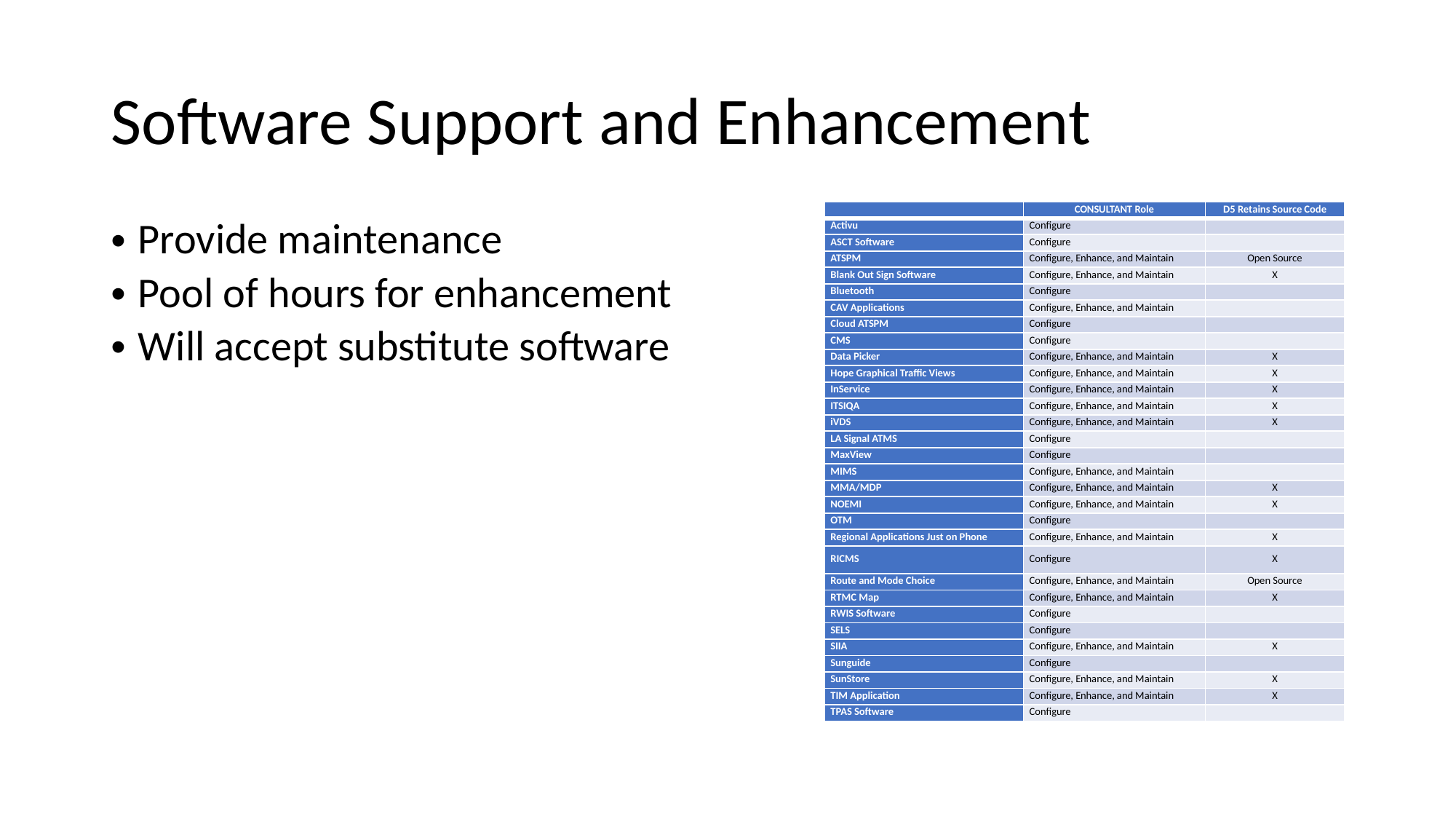

# Software Support and Enhancement
|  | CONSULTANT Role | D5 Retains Source Code |
| --- | --- | --- |
| Activu | Configure |  |
| ASCT Software | Configure |  |
| ATSPM | Configure, Enhance, and Maintain | Open Source |
| Blank Out Sign Software | Configure, Enhance, and Maintain | X |
| Bluetooth | Configure |  |
| CAV Applications | Configure, Enhance, and Maintain |  |
| Cloud ATSPM | Configure |  |
| CMS | Configure |  |
| Data Picker | Configure, Enhance, and Maintain | X |
| Hope Graphical Traffic Views | Configure, Enhance, and Maintain | X |
| InService | Configure, Enhance, and Maintain | X |
| ITSIQA | Configure, Enhance, and Maintain | X |
| iVDS | Configure, Enhance, and Maintain | X |
| LA Signal ATMS | Configure |  |
| MaxView | Configure |  |
| MIMS | Configure, Enhance, and Maintain |  |
| MMA/MDP | Configure, Enhance, and Maintain | X |
| NOEMI | Configure, Enhance, and Maintain | X |
| OTM | Configure |  |
| Regional Applications Just on Phone | Configure, Enhance, and Maintain | X |
| RICMS | Configure | X |
| Route and Mode Choice | Configure, Enhance, and Maintain | Open Source |
| RTMC Map | Configure, Enhance, and Maintain | X |
| RWIS Software | Configure |  |
| SELS | Configure |  |
| SIIA | Configure, Enhance, and Maintain | X |
| Sunguide | Configure |  |
| SunStore | Configure, Enhance, and Maintain | X |
| TIM Application | Configure, Enhance, and Maintain | X |
| TPAS Software | Configure |  |
Provide maintenance
Pool of hours for enhancement
Will accept substitute software